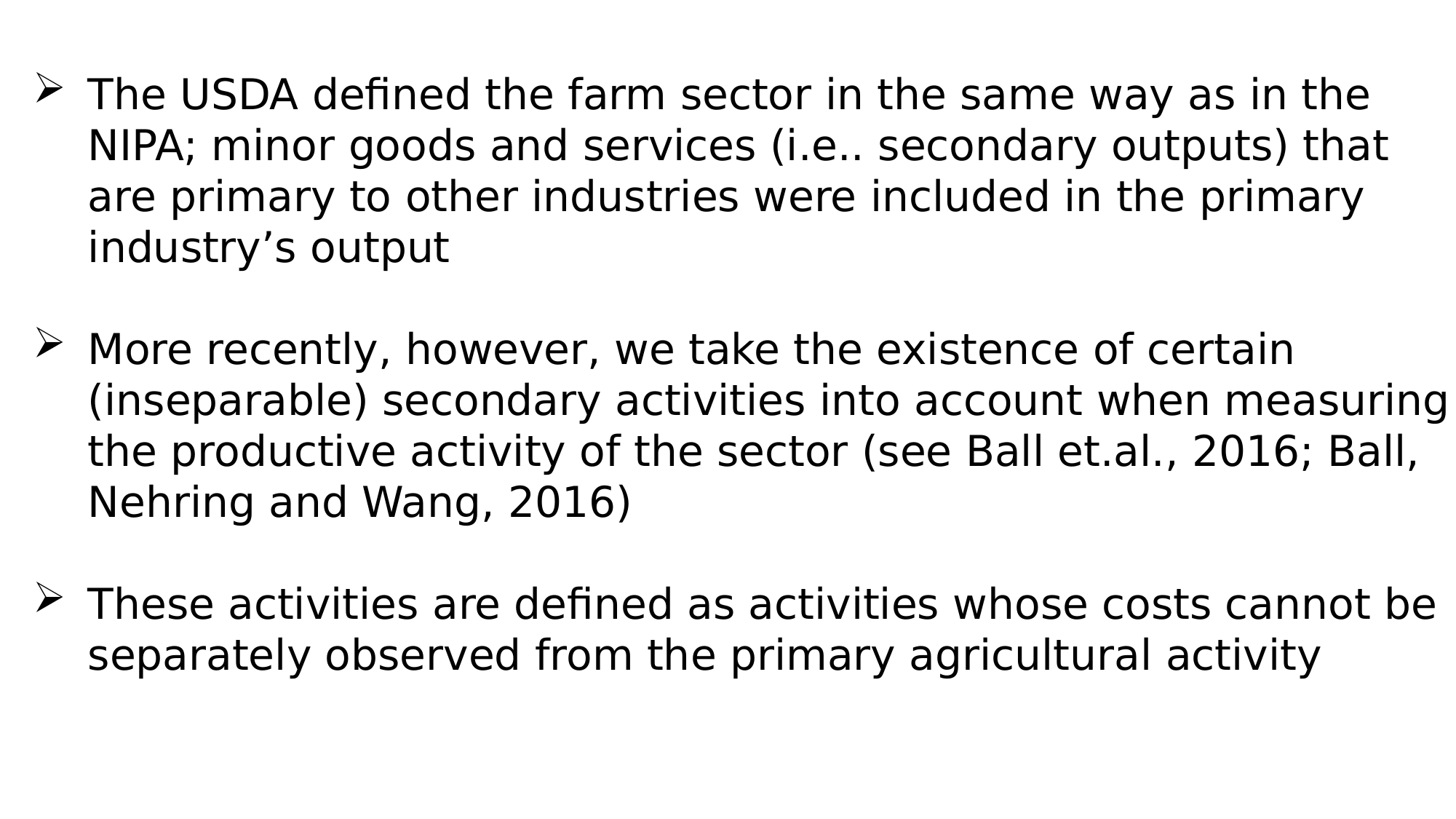

The USDA defined the farm sector in the same way as in the NIPA; minor goods and services (i.e.. secondary outputs) that are primary to other industries were included in the primary industry’s output

More recently, however, we take the existence of certain (inseparable) secondary activities into account when measuring the productive activity of the sector (see Ball et.al., 2016; Ball, Nehring and Wang, 2016)

These activities are defined as activities whose costs cannot be separately observed from the primary agricultural activity